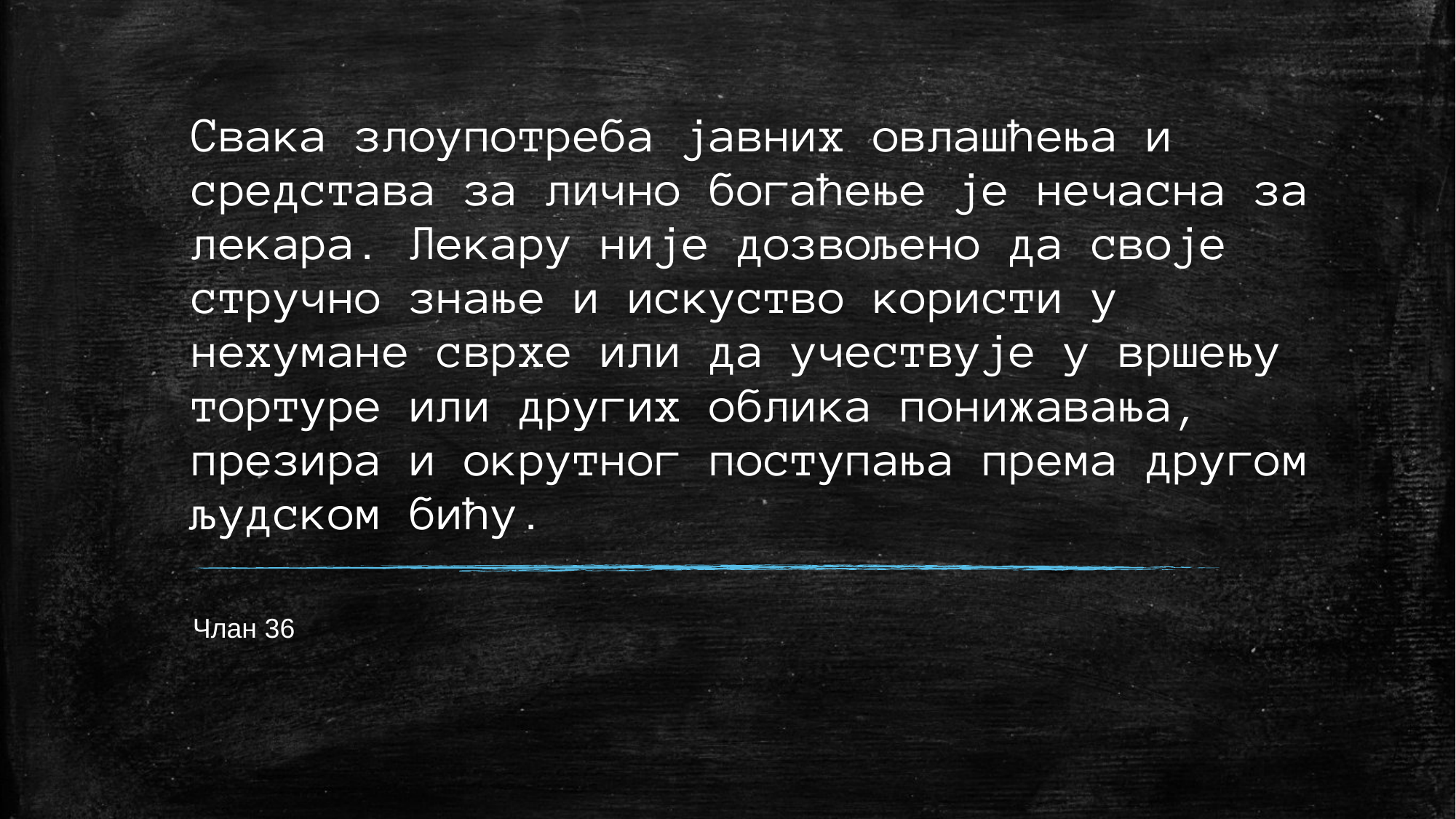

# Свака злоупотреба јавних овлашћења и средстава за лично богаћење је нечасна за лекара. Лекару није дозвољено да своје стручно знање и искуство користи у нехумане сврхе или да учествује у вршењу тортуре или других облика понижавања, презира и окрутног поступања према другом људском бићу.
Члан 36